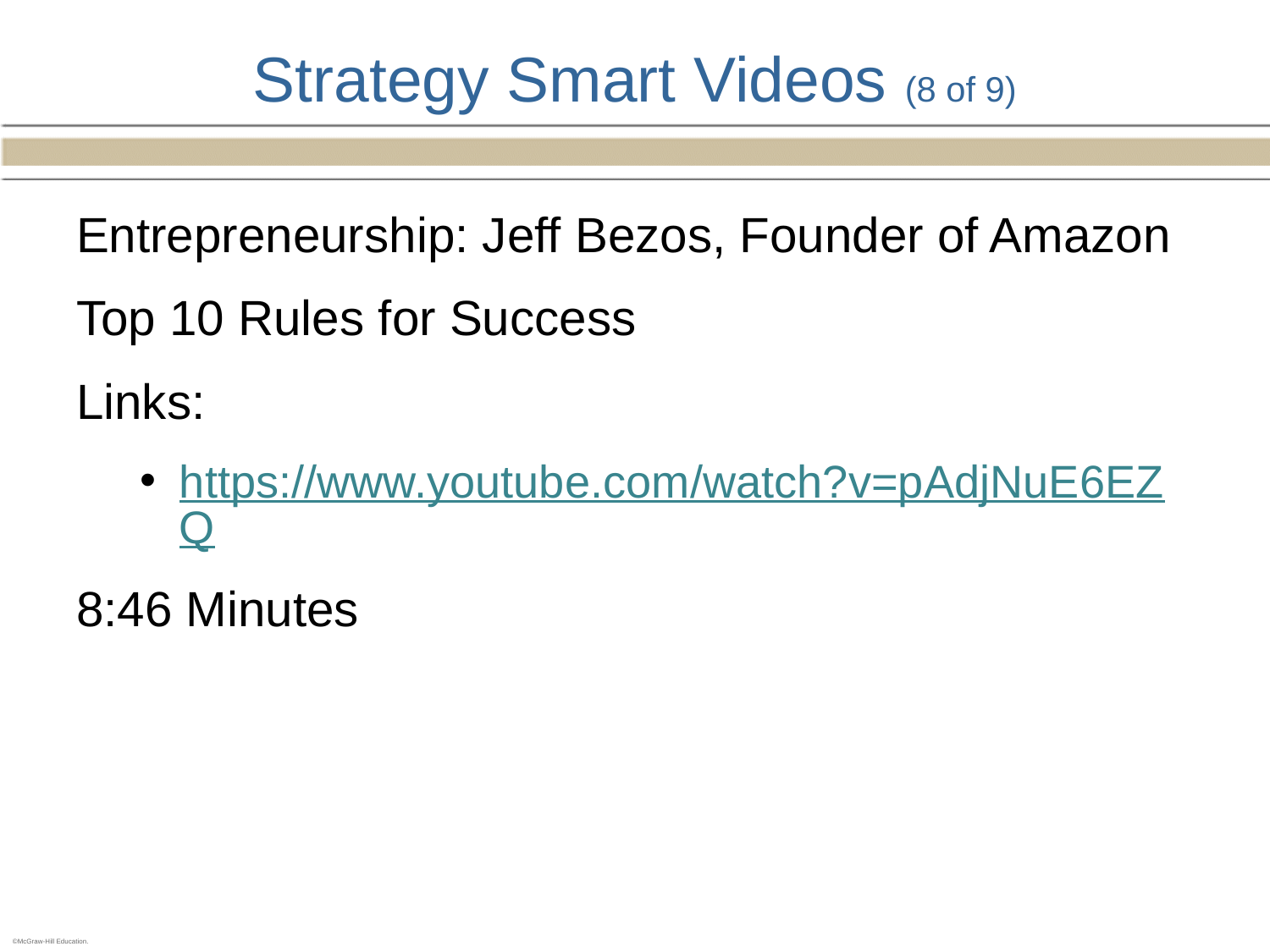

# Strategy Smart Videos (8 of 9)
Entrepreneurship: Jeff Bezos, Founder of Amazon
Top 10 Rules for Success
Links:
https://www.youtube.com/watch?v=pAdjNuE6EZQ
8:46 Minutes